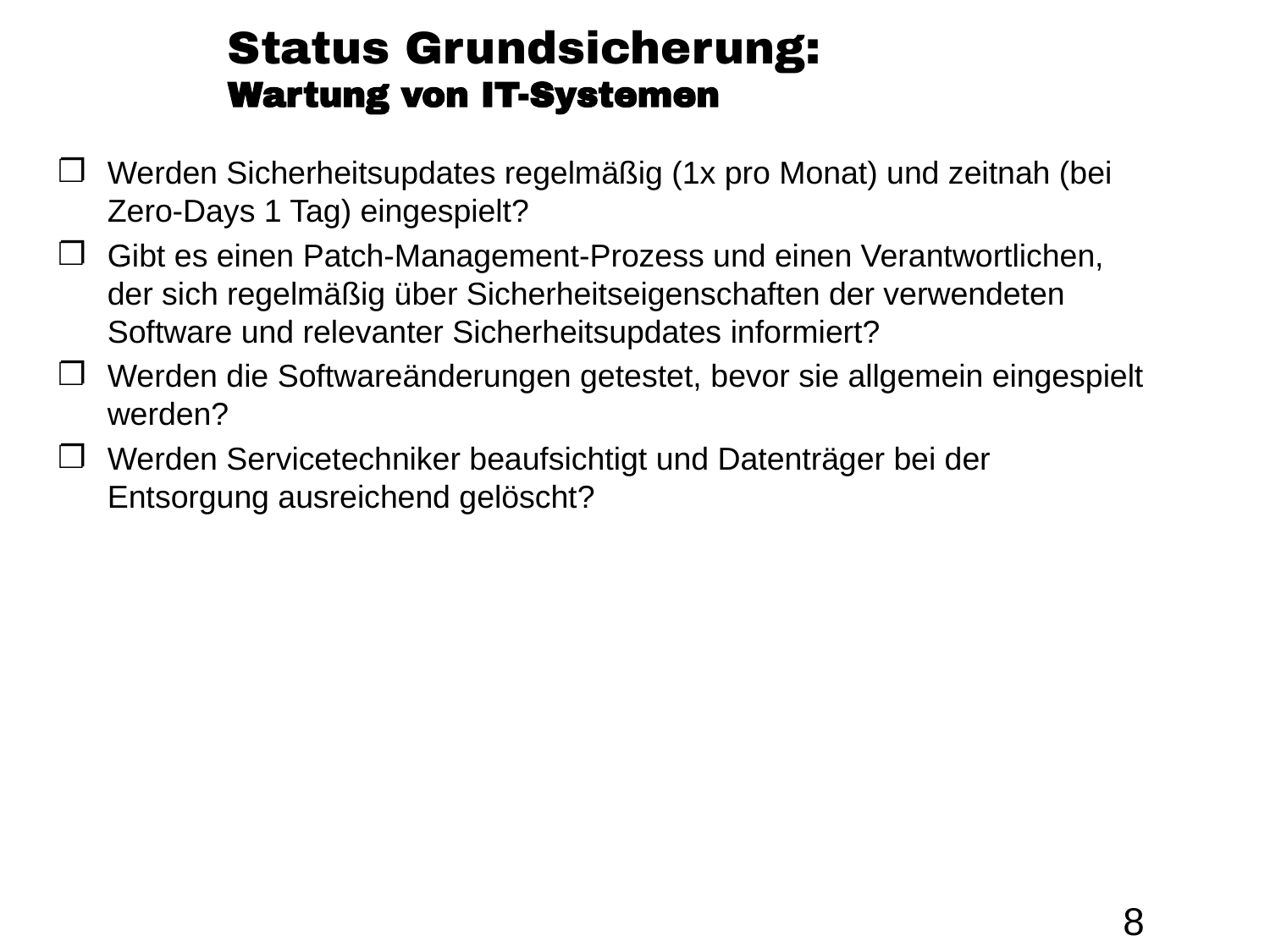

# Status Grundsicherung: Wartung von IT-Systemen
Werden Sicherheitsupdates regelmäßig (1x pro Monat) und zeitnah (bei Zero-Days 1 Tag) eingespielt?
Gibt es einen Patch-Management-Prozess und einen Verantwortlichen, der sich regelmäßig über Sicherheitseigenschaften der verwendeten Software und relevanter Sicherheitsupdates informiert?
Werden die Softwareänderungen getestet, bevor sie allgemein eingespielt werden?
Werden Servicetechniker beaufsichtigt und Datenträger bei der Entsorgung ausreichend gelöscht?
8